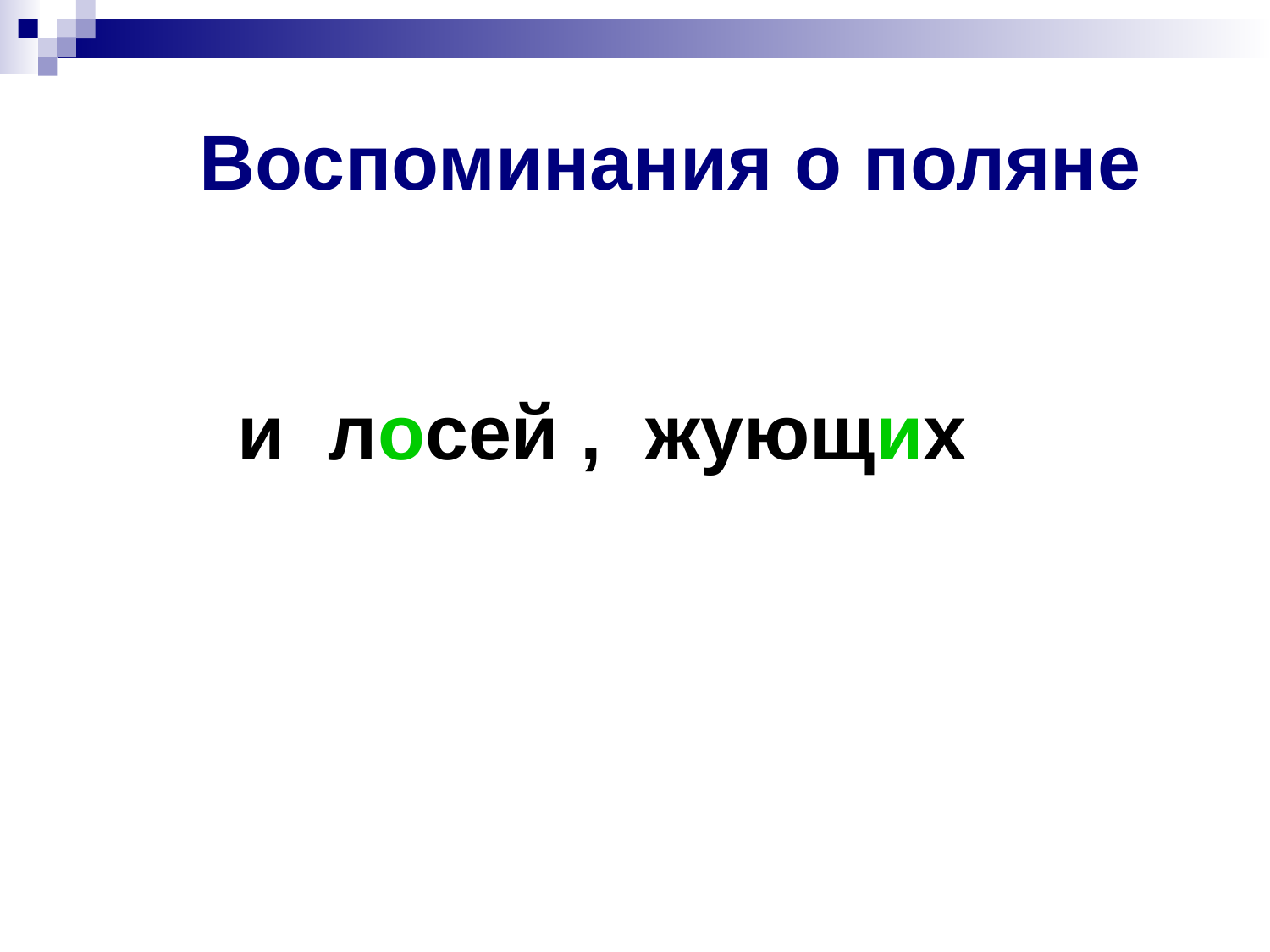

Воспоминания о поляне
и  лосей ,  жующих